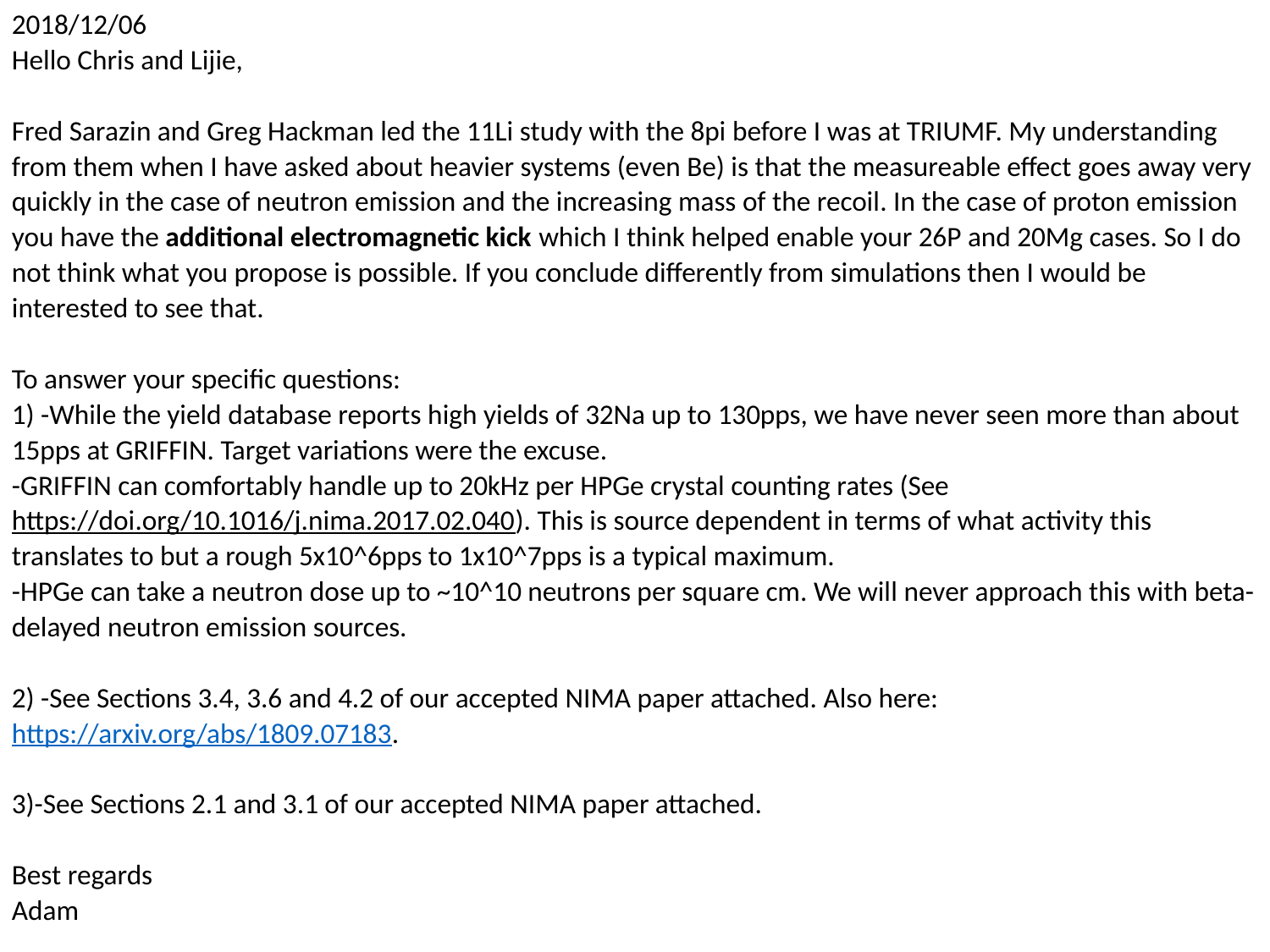

2018/12/06
Hello Chris and Lijie,
Fred Sarazin and Greg Hackman led the 11Li study with the 8pi before I was at TRIUMF. My understanding from them when I have asked about heavier systems (even Be) is that the measureable effect goes away very quickly in the case of neutron emission and the increasing mass of the recoil. In the case of proton emission you have the additional electromagnetic kick which I think helped enable your 26P and 20Mg cases. So I do not think what you propose is possible. If you conclude differently from simulations then I would be interested to see that.
To answer your specific questions:
1) -While the yield database reports high yields of 32Na up to 130pps, we have never seen more than about 15pps at GRIFFIN. Target variations were the excuse.
-GRIFFIN can comfortably handle up to 20kHz per HPGe crystal counting rates (See https://doi.org/10.1016/j.nima.2017.02.040). This is source dependent in terms of what activity this translates to but a rough 5x10^6pps to 1x10^7pps is a typical maximum.
-HPGe can take a neutron dose up to ~10^10 neutrons per square cm. We will never approach this with beta-delayed neutron emission sources.
2) -See Sections 3.4, 3.6 and 4.2 of our accepted NIMA paper attached. Also here: https://arxiv.org/abs/1809.07183.
3)-See Sections 2.1 and 3.1 of our accepted NIMA paper attached.
Best regards
Adam